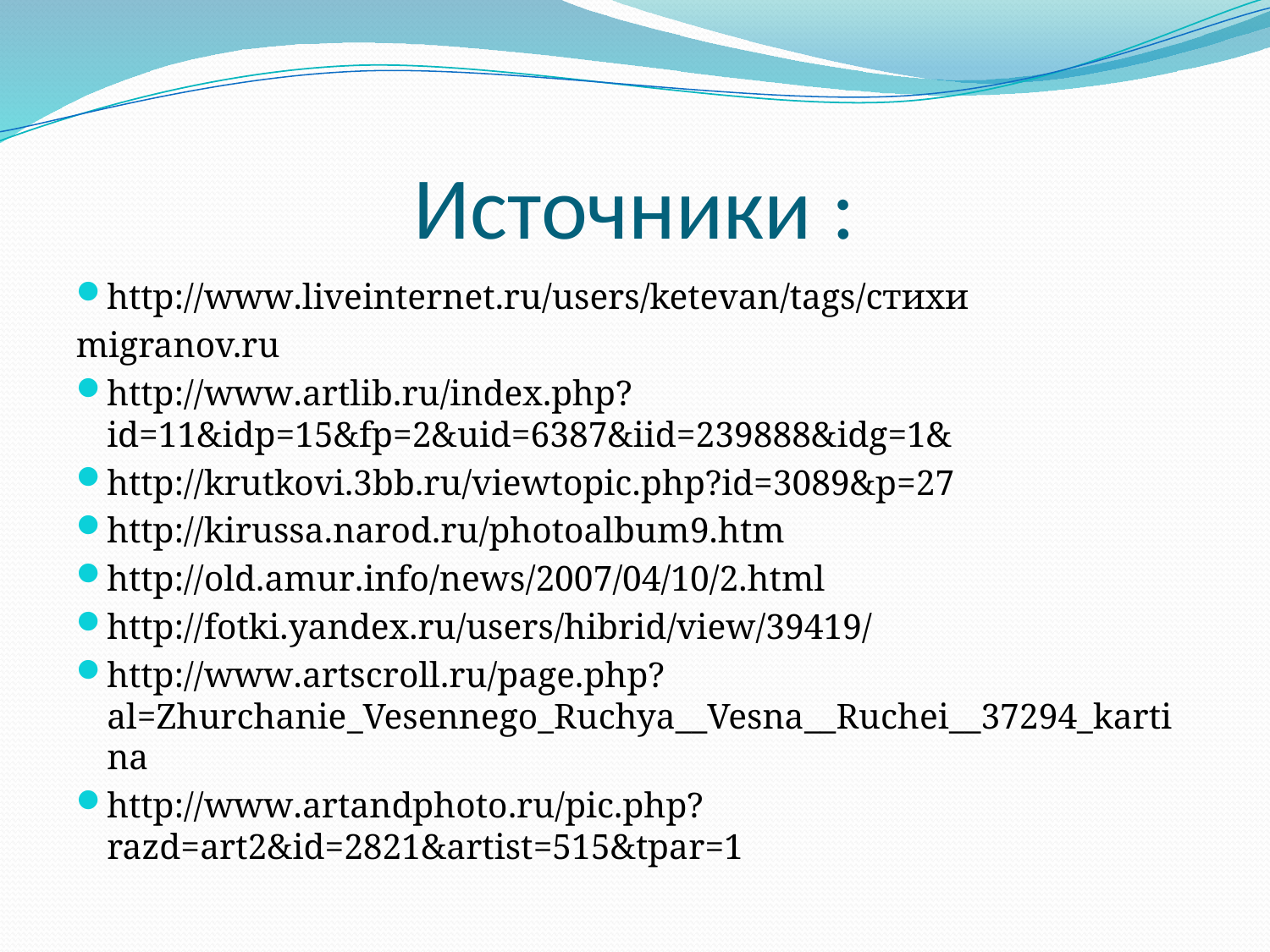

# Источники :
http://www.liveinternet.ru/users/ketevan/tags/стихи
migranov.ru
http://www.artlib.ru/index.php?id=11&idp=15&fp=2&uid=6387&iid=239888&idg=1&
http://krutkovi.3bb.ru/viewtopic.php?id=3089&p=27
http://kirussa.narod.ru/photoalbum9.htm
http://old.amur.info/news/2007/04/10/2.html
http://fotki.yandex.ru/users/hibrid/view/39419/
http://www.artscroll.ru/page.php?al=Zhurchanie_Vesennego_Ruchya__Vesna__Ruchei__37294_kartina
http://www.artandphoto.ru/pic.php?razd=art2&id=2821&artist=515&tpar=1